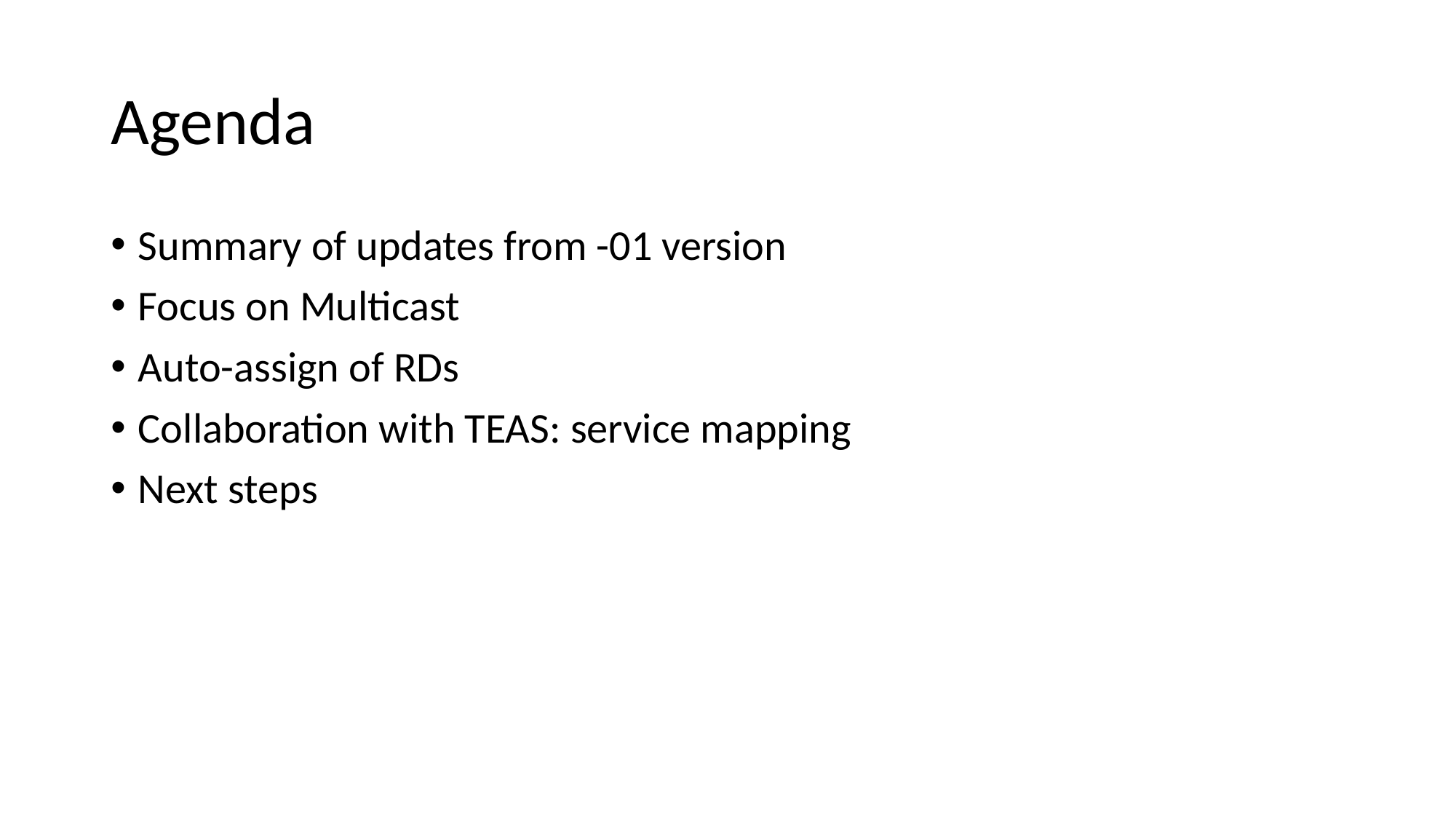

# Agenda
Summary of updates from -01 version
Focus on Multicast
Auto-assign of RDs
Collaboration with TEAS: service mapping
Next steps